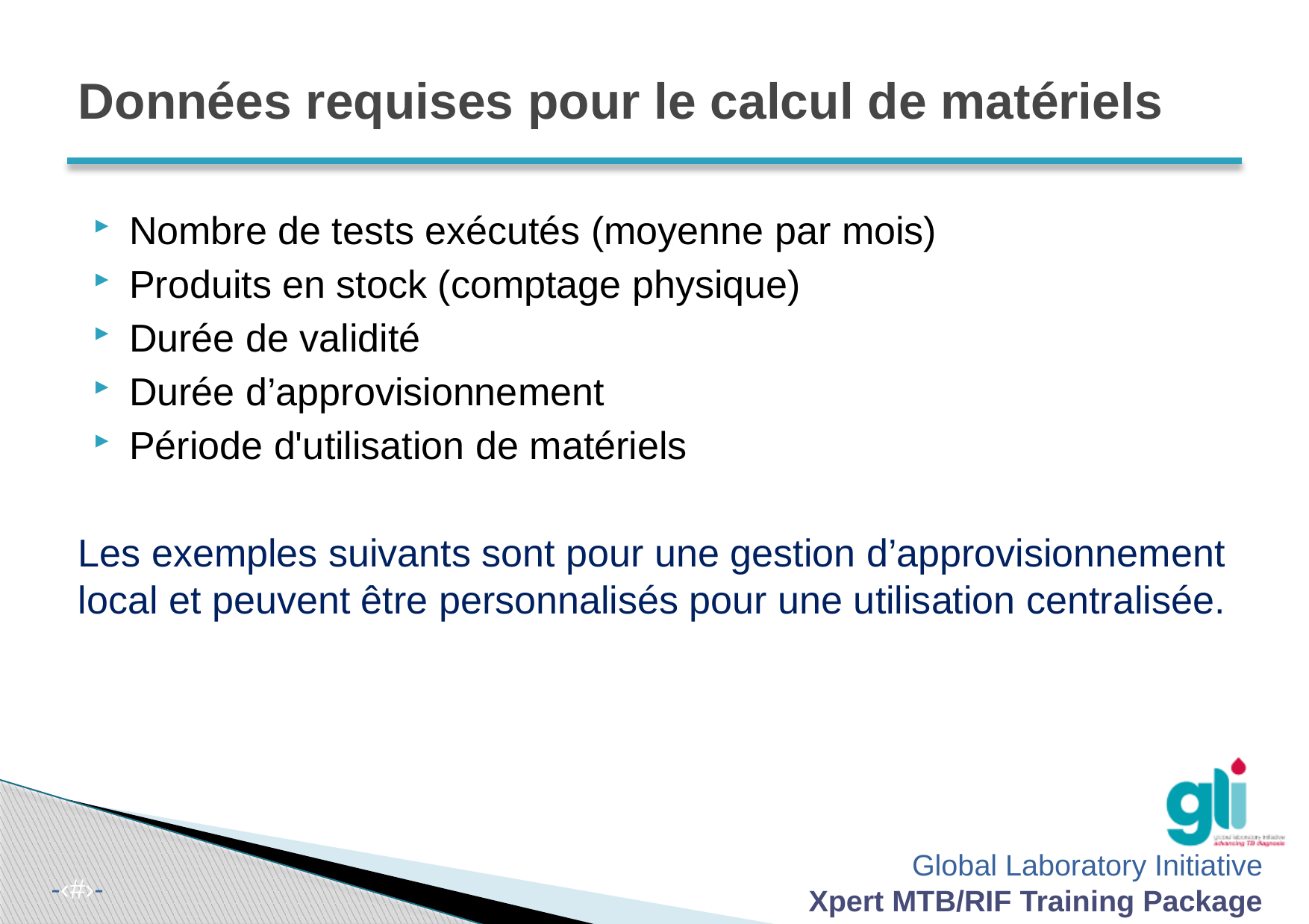

# Données requises pour le calcul de matériels
Nombre de tests exécutés (moyenne par mois)
Produits en stock (comptage physique)
Durée de validité
Durée d’approvisionnement
Période d'utilisation de matériels

Les exemples suivants sont pour une gestion d’approvisionnement local et peuvent être personnalisés pour une utilisation centralisée.